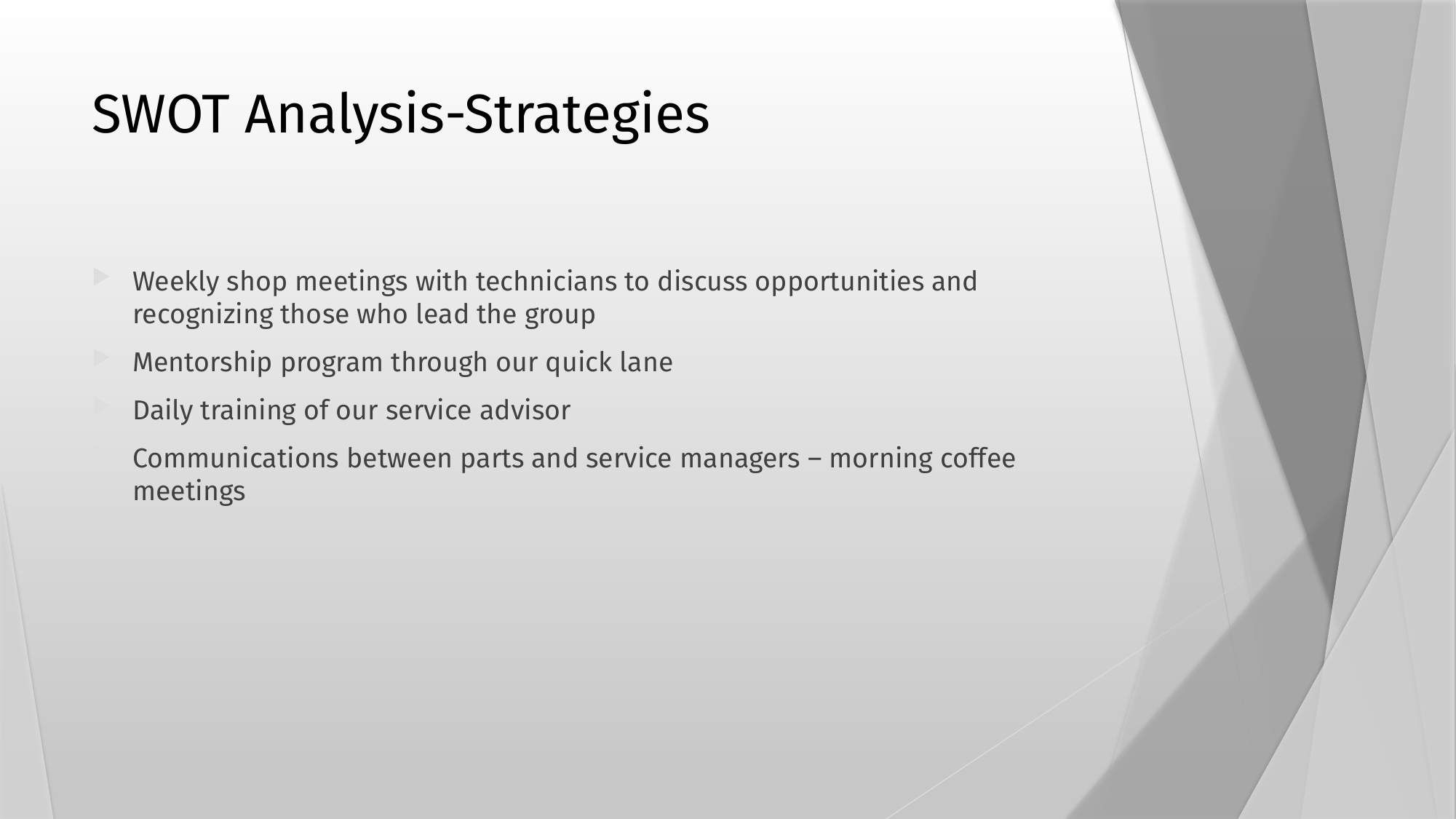

# SWOT Analysis-Strategies
Weekly shop meetings with technicians to discuss opportunities and recognizing those who lead the group
Mentorship program through our quick lane
Daily training of our service advisor
Communications between parts and service managers – morning coffee meetings